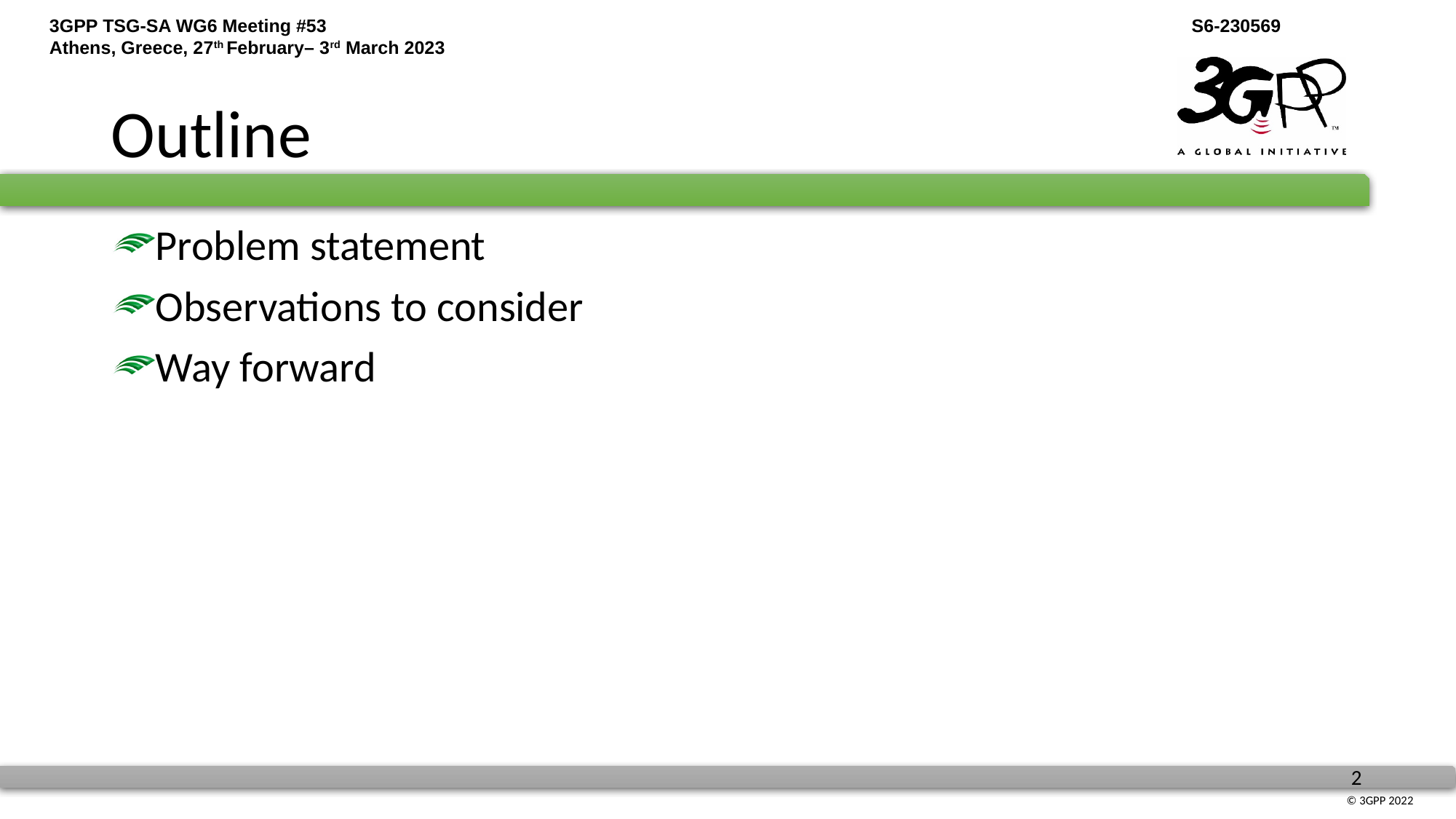

# Outline
Problem statement
Observations to consider
Way forward